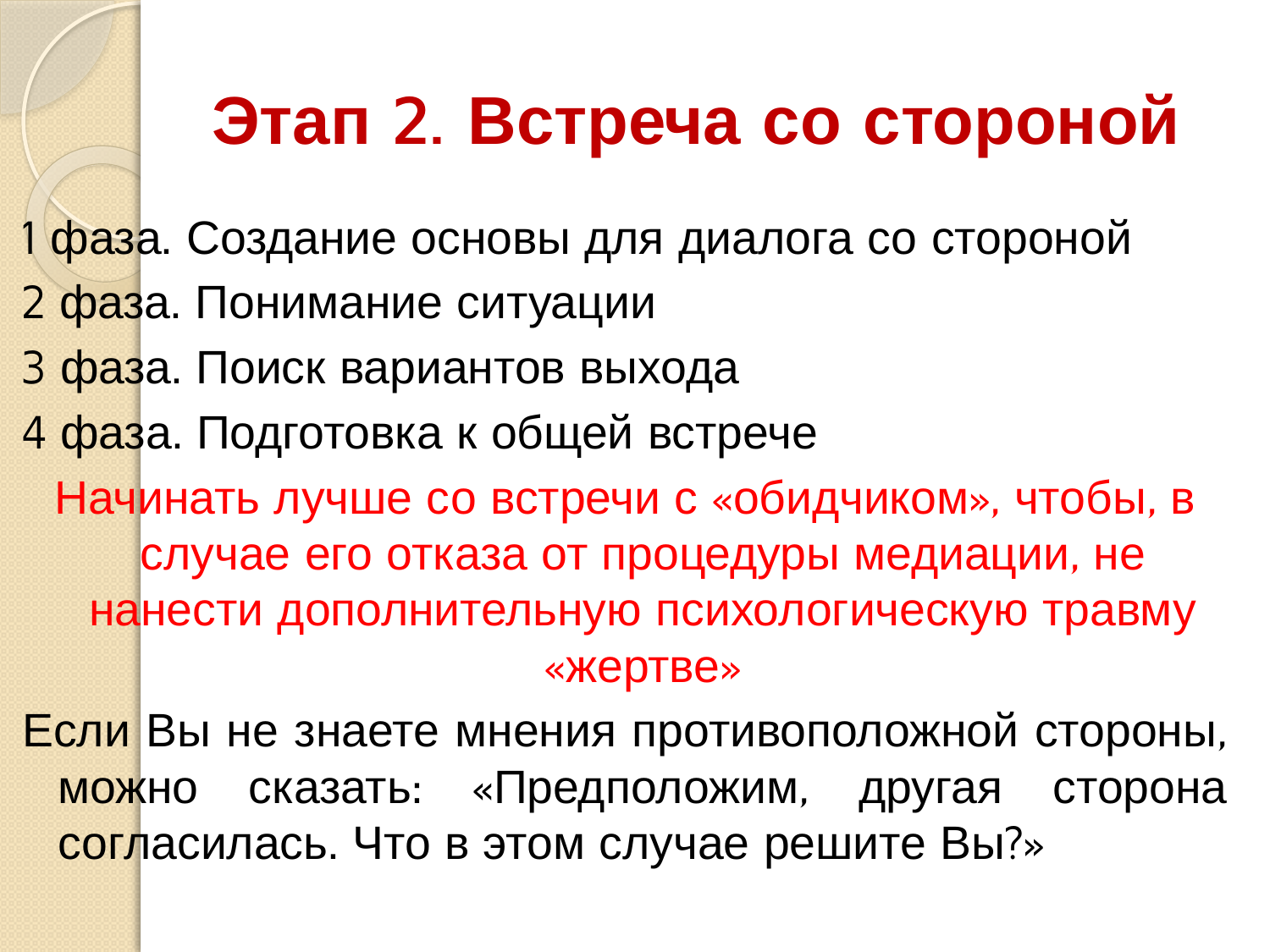

# Этап 2. Встреча со стороной
1 фаза. Создание основы для диалога со стороной
2 фаза. Понимание ситуации
3 фаза. Поиск вариантов выхода
4 фаза. Подготовка к общей встрече
Начинать лучше со встречи с «обидчиком», чтобы, в случае его отказа от процедуры медиации, не нанести дополнительную психологическую травму «жертве»
Если Вы не знаете мнения противоположной стороны, можно сказать: «Предположим, другая сторона согласилась. Что в этом случае решите Вы?»